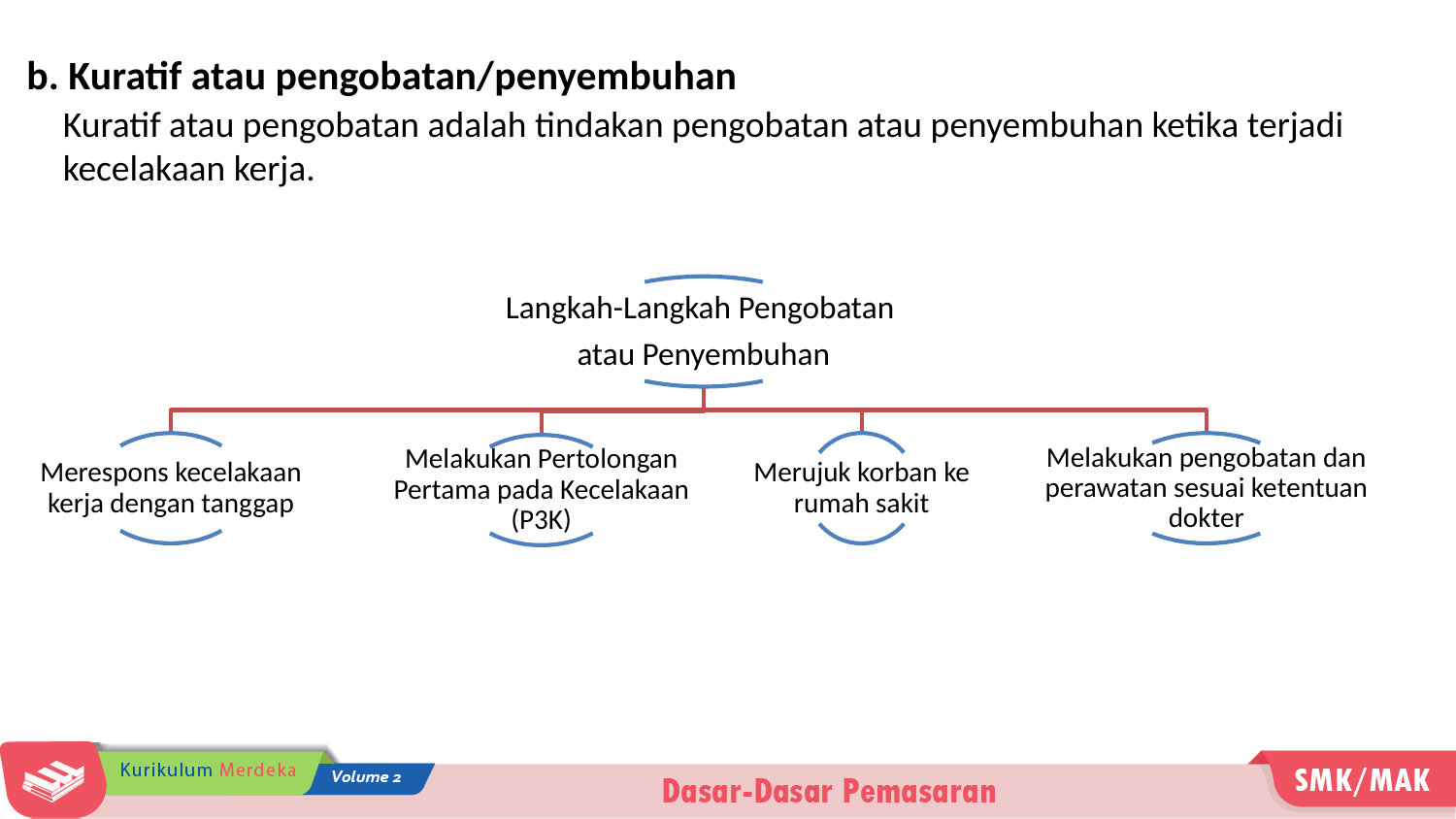

b. Kuratif atau pengobatan/penyembuhan
Kuratif atau pengobatan adalah tindakan pengobatan atau penyembuhan ketika terjadi kecelakaan kerja.
Langkah-Langkah Pengobatan
atau Penyembuhan
Merespons kecelakaan kerja dengan tanggap
Melakukan Pertolongan Pertama pada Kecelakaan (P3K)
Merujuk korban ke rumah sakit
Melakukan pengobatan dan perawatan sesuai ketentuan dokter